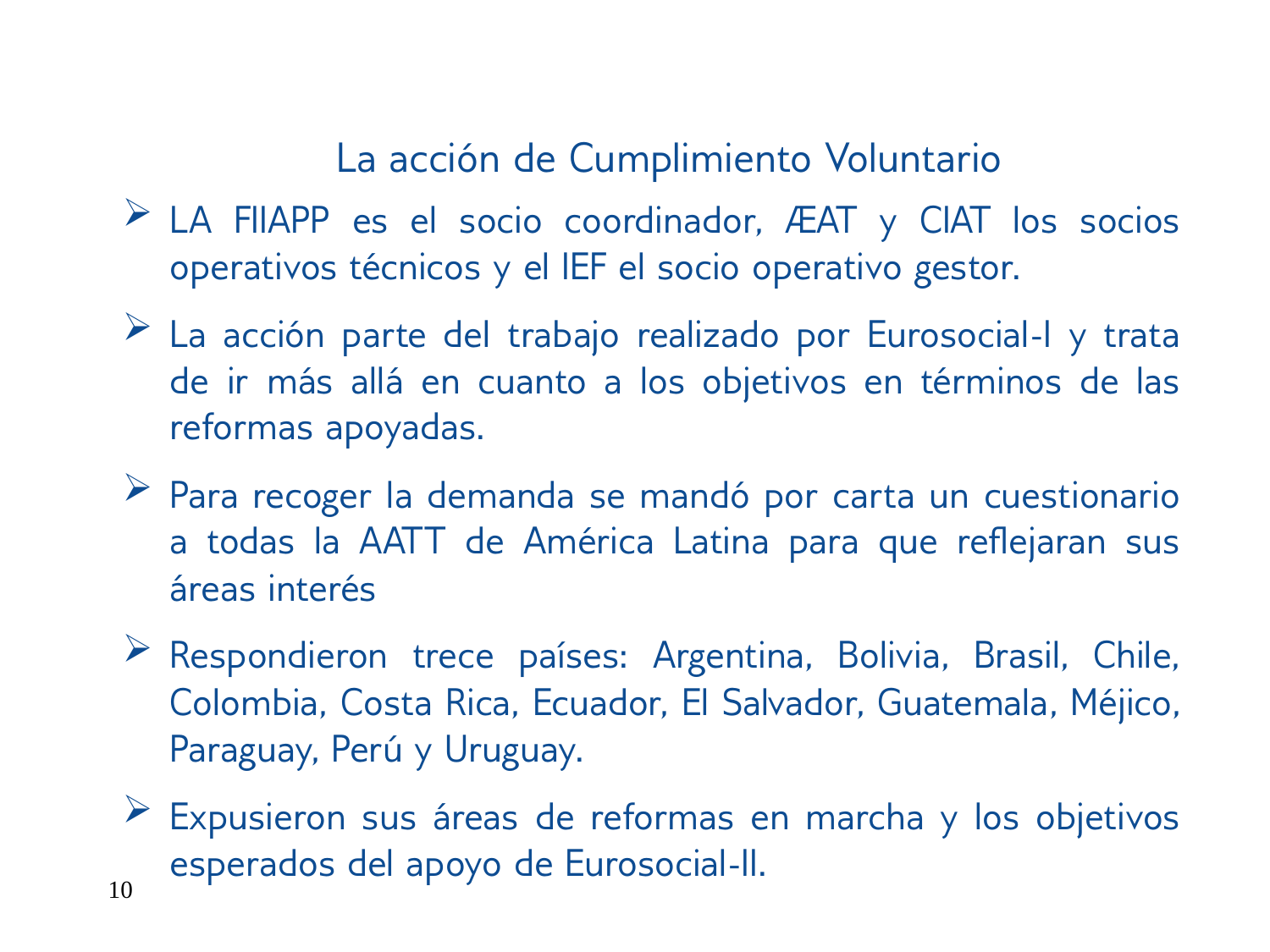

La acción de Cumplimiento Voluntario
LA FIIAPP es el socio coordinador, AEAT y CIAT los socios operativos técnicos y el IEF el socio operativo gestor.
La acción parte del trabajo realizado por Eurosocial-I y trata de ir más allá en cuanto a los objetivos en términos de las reformas apoyadas.
Para recoger la demanda se mandó por carta un cuestionario a todas la AATT de América Latina para que reflejaran sus áreas interés
Respondieron trece países: Argentina, Bolivia, Brasil, Chile, Colombia, Costa Rica, Ecuador, El Salvador, Guatemala, Méjico, Paraguay, Perú y Uruguay.
Expusieron sus áreas de reformas en marcha y los objetivos esperados del apoyo de Eurosocial-II.

10